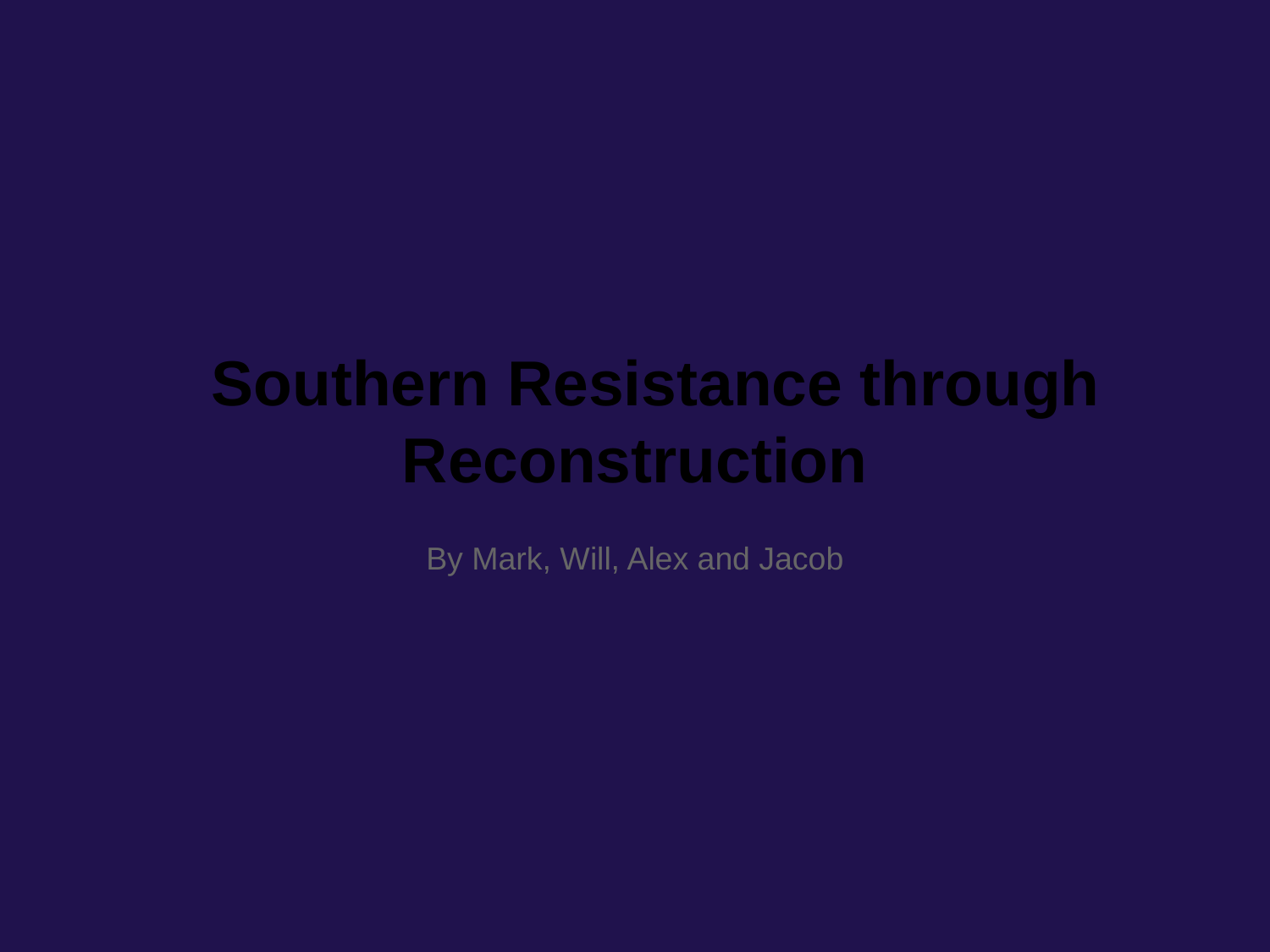

# Southern Resistance through Reconstruction

By Mark, Will, Alex and Jacob